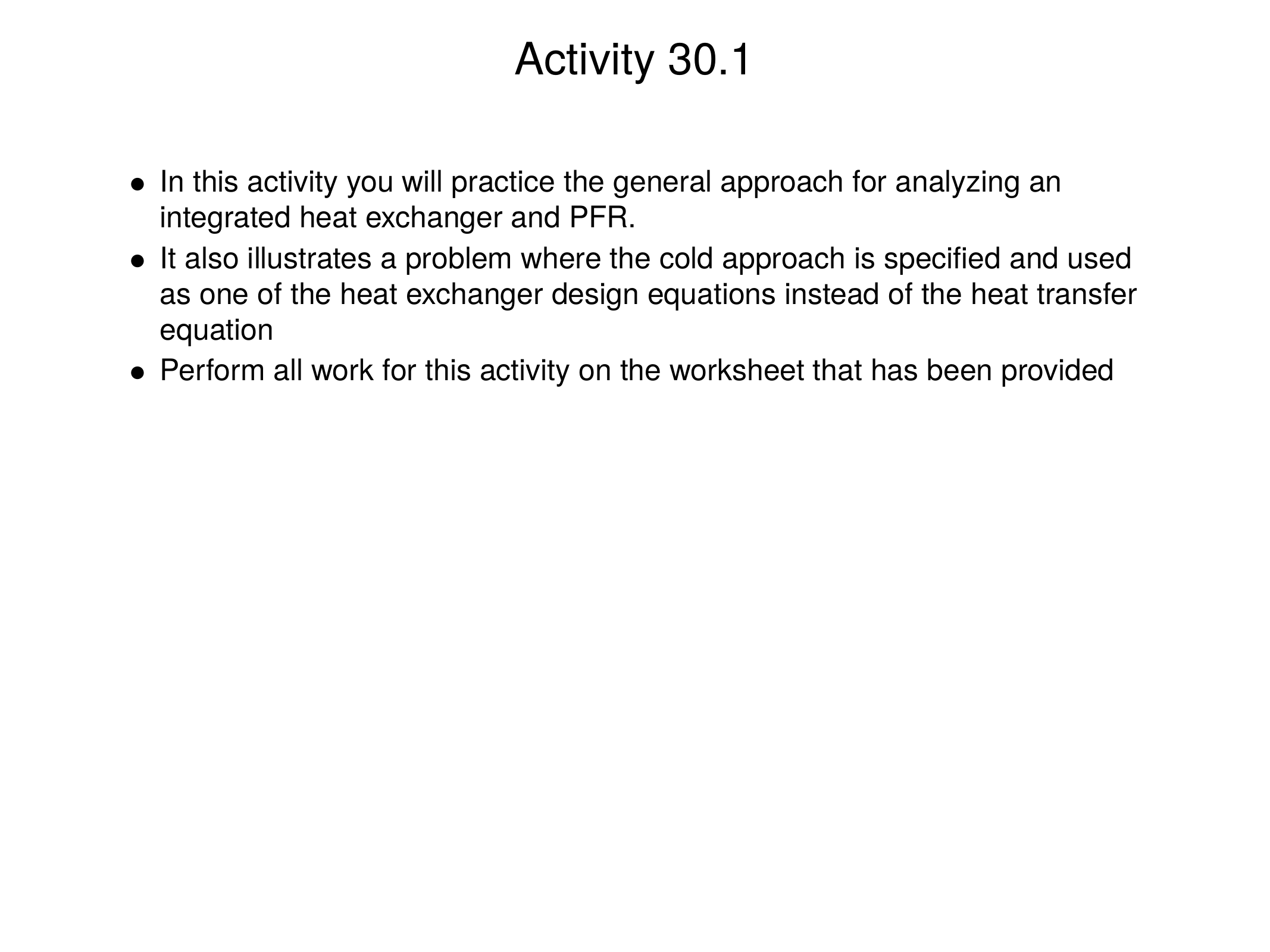

# Activity 30.1
In this activity you will practice the general approach for analyzing an integrated heat exchanger and PFR.
It also illustrates a problem where the cold approach is specified and used as one of the heat exchanger design equations instead of the heat transfer equation
Perform all work for this activity on the worksheet that has been provided